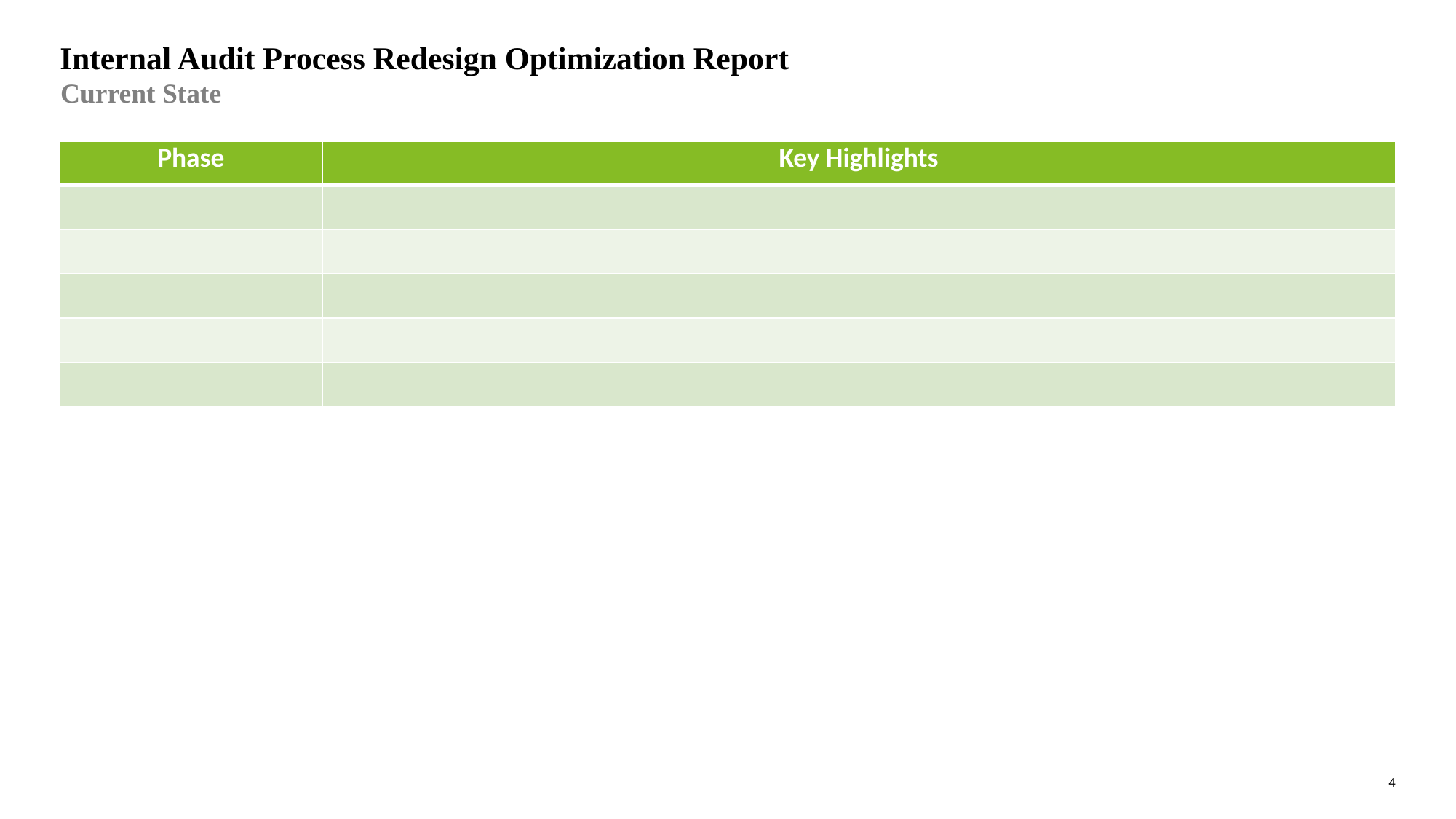

# Internal Audit Process Redesign Optimization Report
Current State
| Phase | Key Highlights |
| --- | --- |
|  |  |
|  |  |
|  |  |
|  |  |
|  |  |